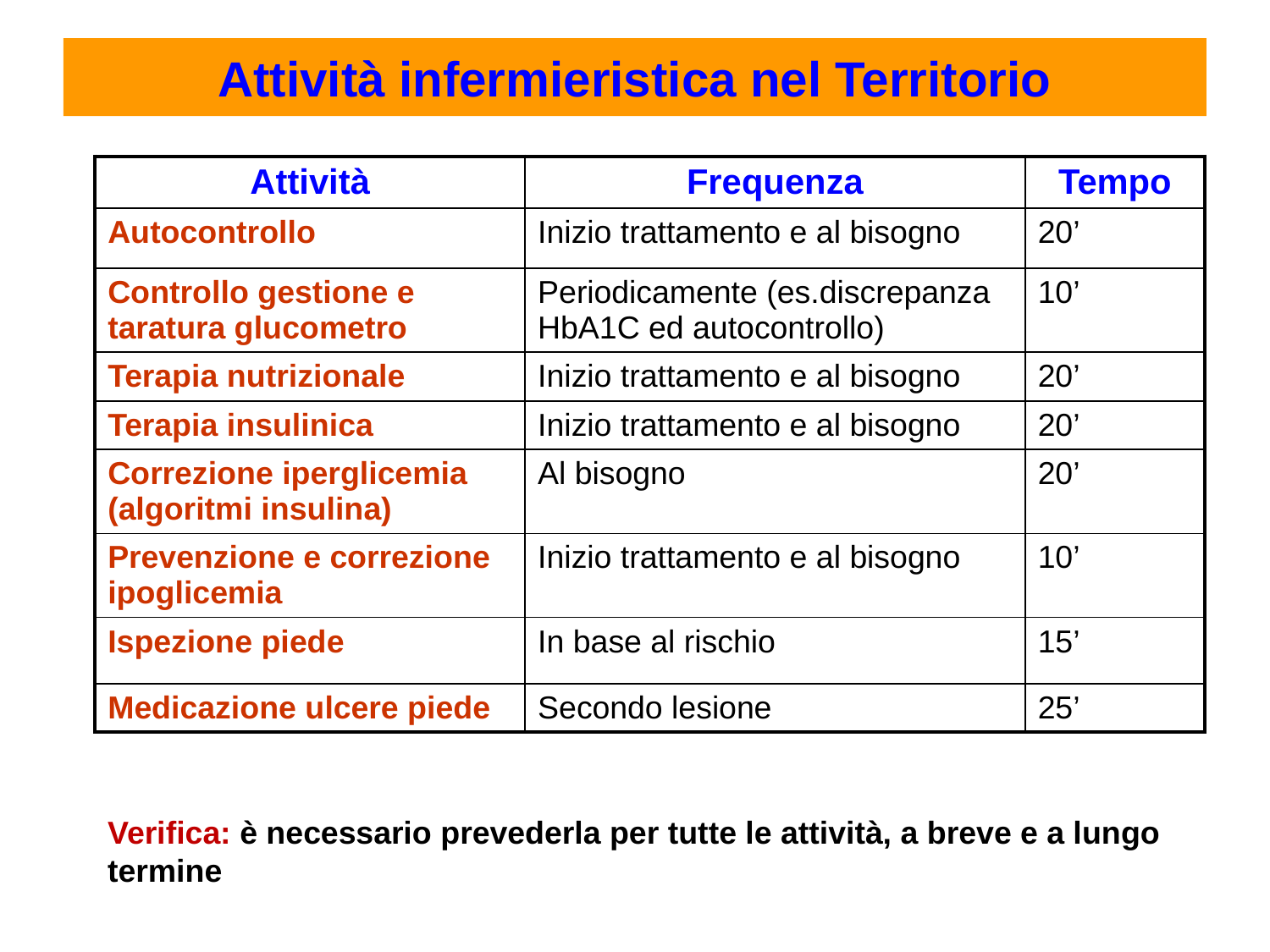

Attività infermieristica nel Territorio
| Attività | Frequenza | Tempo |
| --- | --- | --- |
| Autocontrollo | Inizio trattamento e al bisogno | 20’ |
| Controllo gestione e taratura glucometro | Periodicamente (es.discrepanza HbA1C ed autocontrollo) | 10’ |
| Terapia nutrizionale | Inizio trattamento e al bisogno | 20’ |
| Terapia insulinica | Inizio trattamento e al bisogno | 20’ |
| Correzione iperglicemia (algoritmi insulina) | Al bisogno | 20’ |
| Prevenzione e correzione ipoglicemia | Inizio trattamento e al bisogno | 10’ |
| Ispezione piede | In base al rischio | 15’ |
| Medicazione ulcere piede | Secondo lesione | 25’ |
Verifica: è necessario prevederla per tutte le attività, a breve e a lungo termine